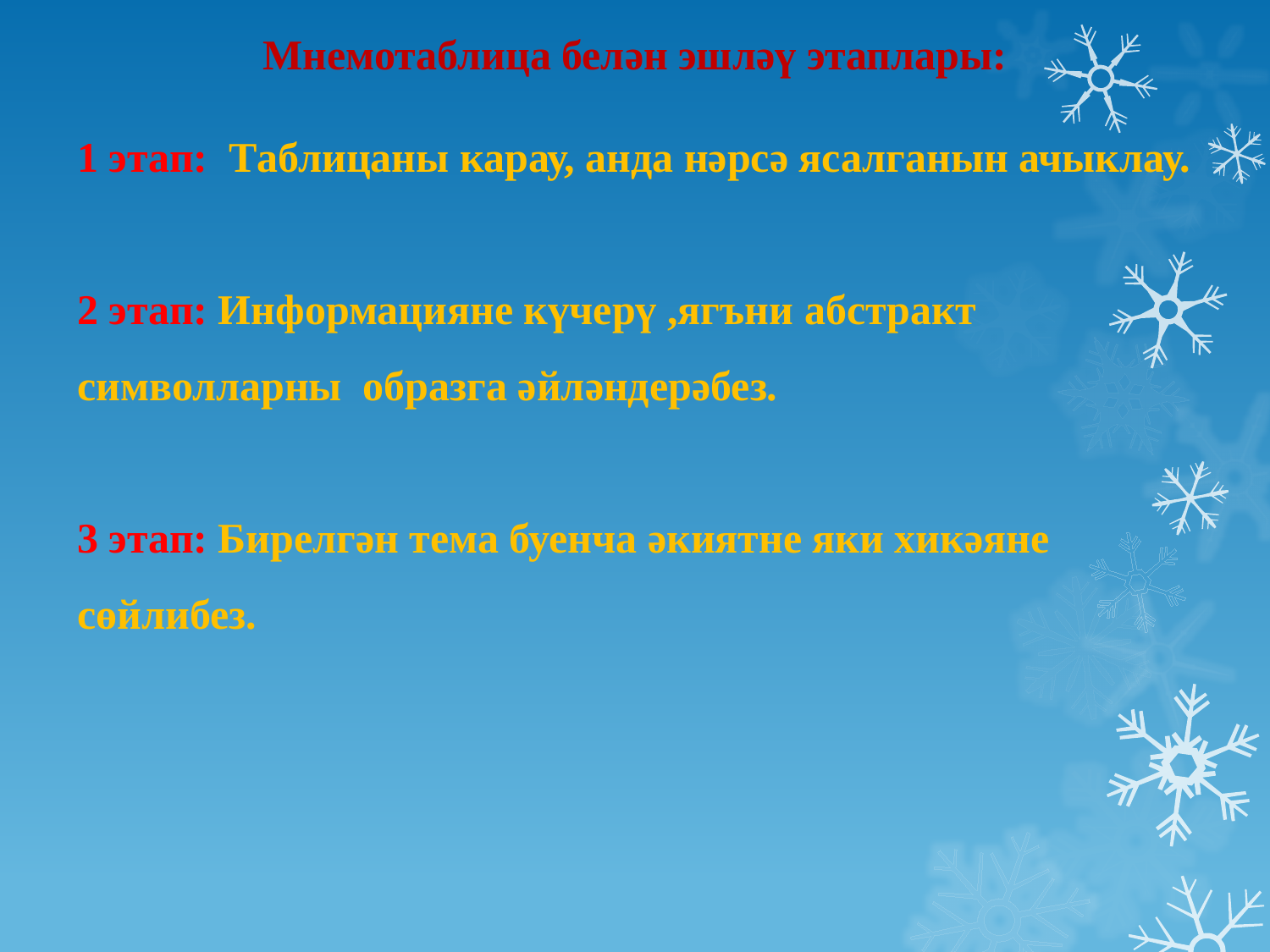

Мнемотаблица белән эшләү этаплары:

1 этап:  Таблицаны карау, анда нәрсә ясалганын ачыклау.
2 этап: Информацияне күчерү ,ягъни абстракт символларны  образга әйләндерәбез.
3 этап: Бирелгән тема буенча әкиятне яки хикәяне сөйлибез.